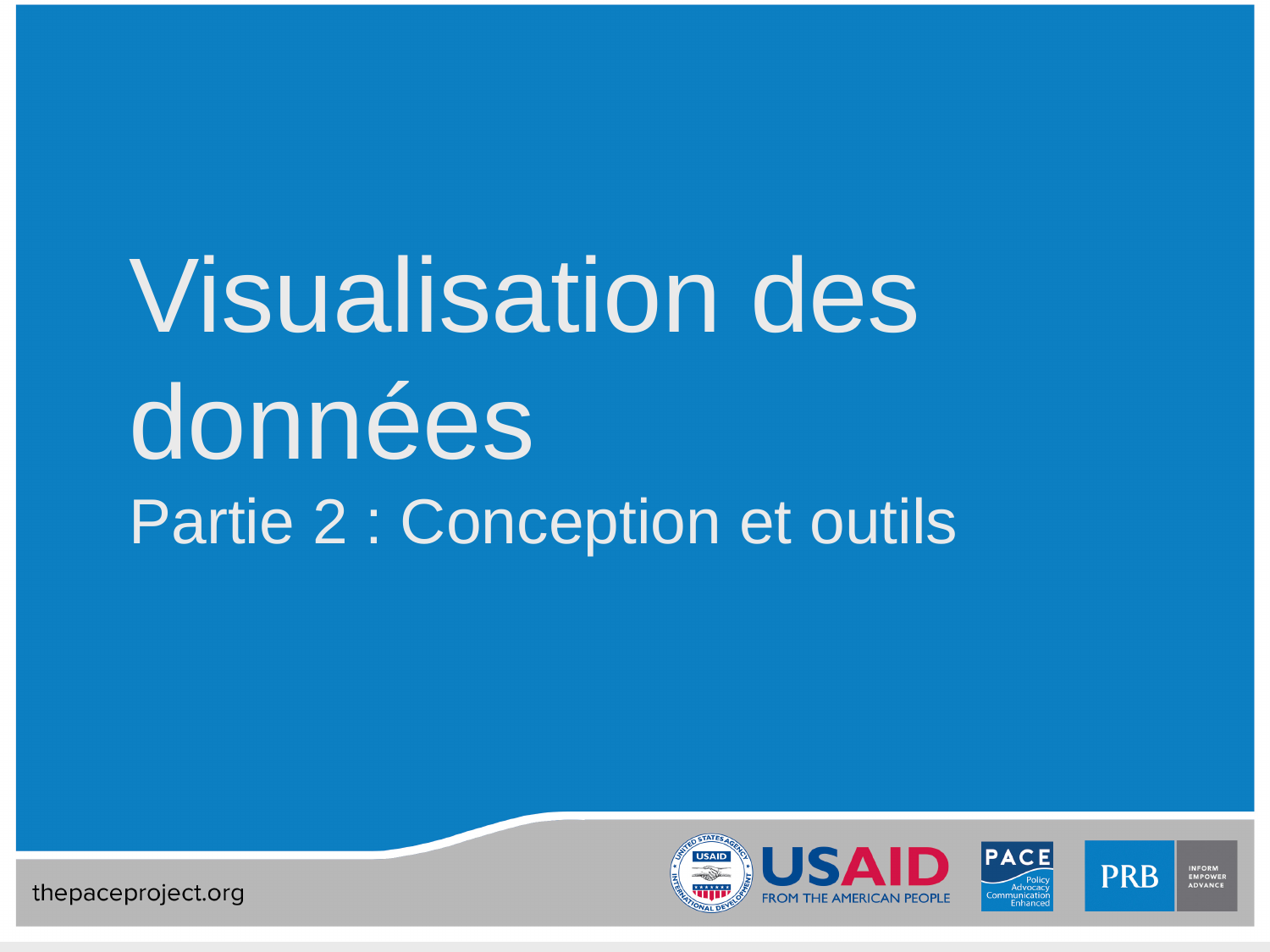

# Visualisation des données Partie 2 : Conception et outils